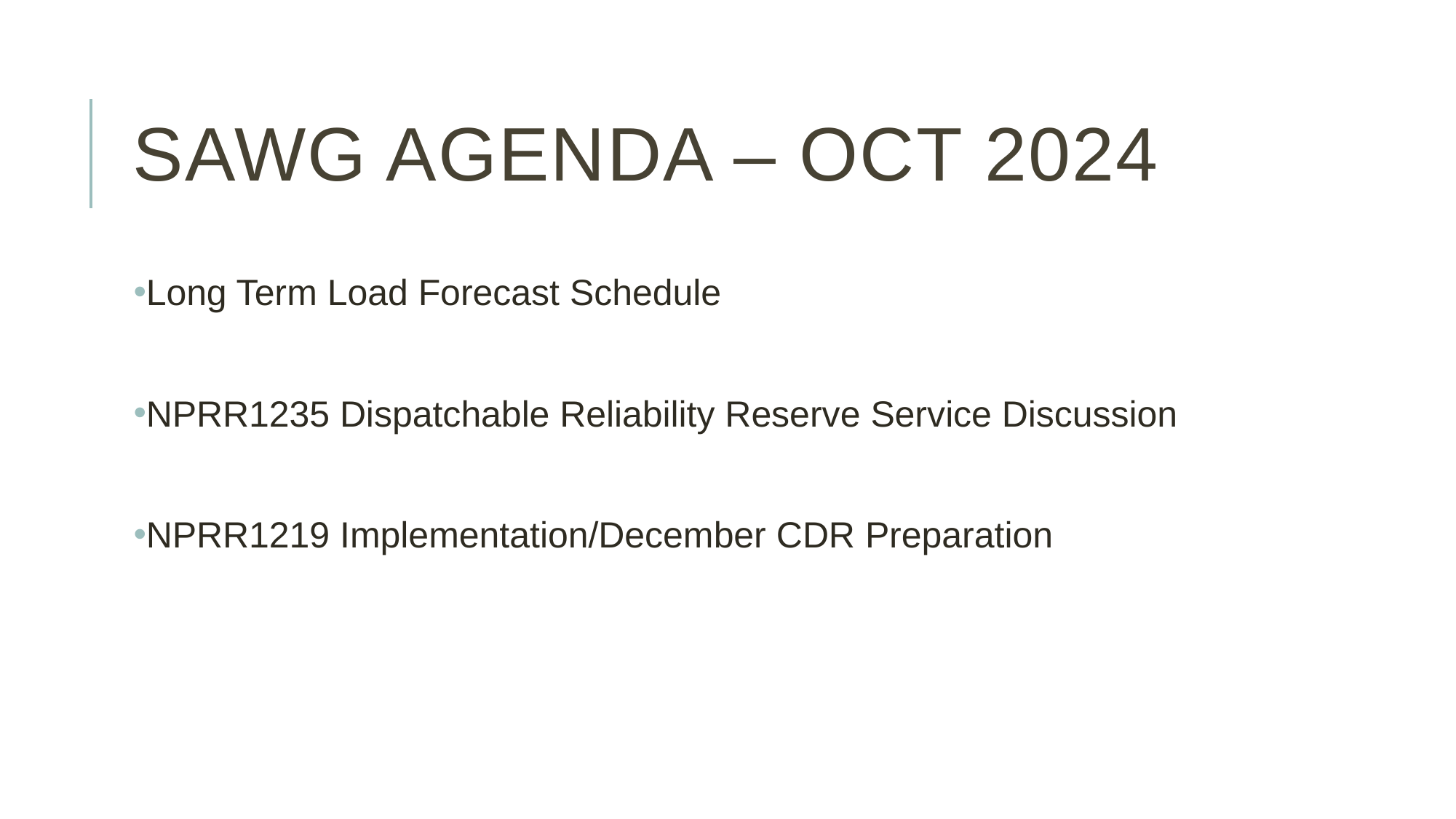

# SAWG Agenda – Oct 2024
Long Term Load Forecast Schedule

NPRR1235 Dispatchable Reliability Reserve Service Discussion

NPRR1219 Implementation/December CDR Preparation